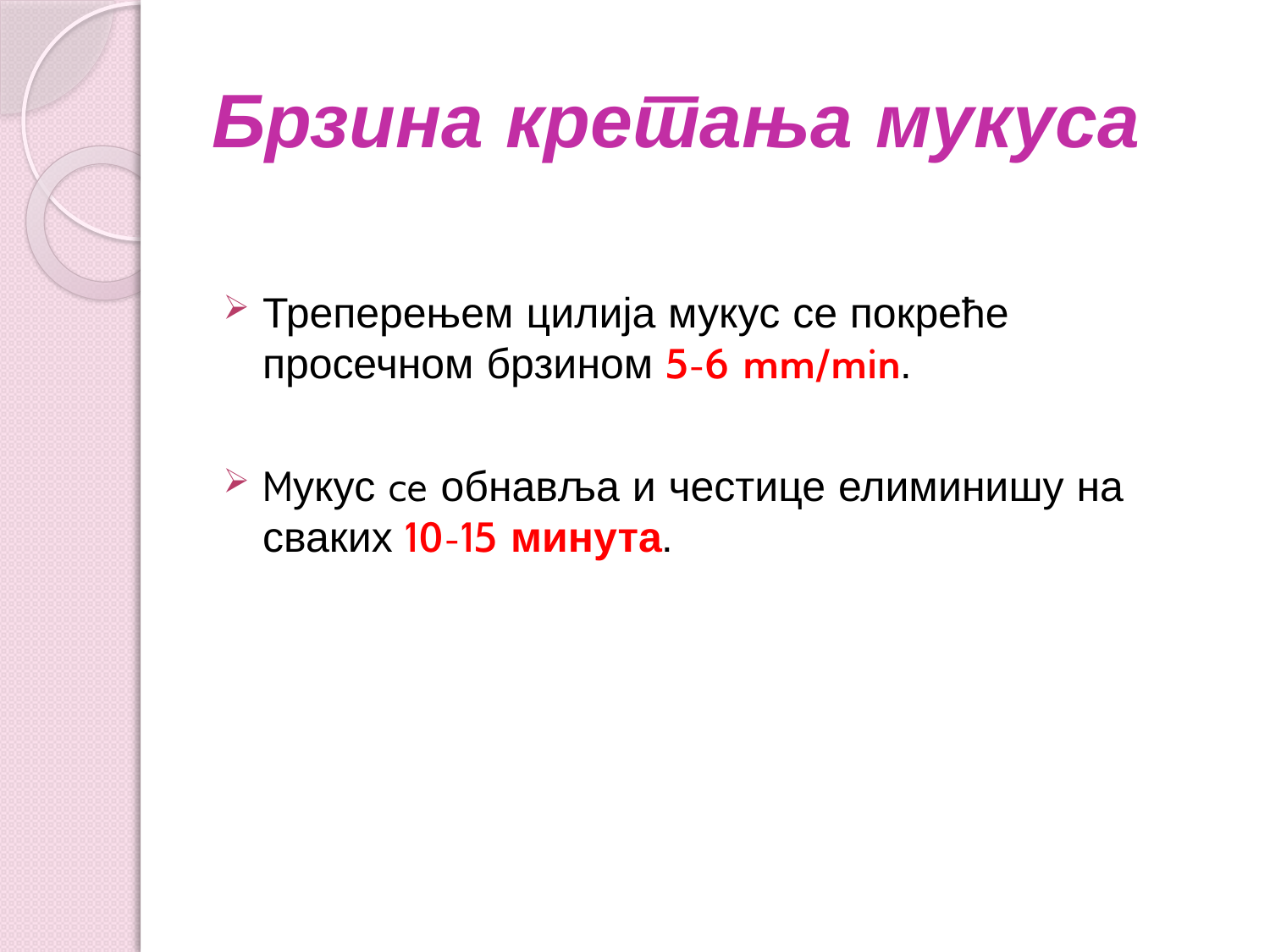

# Брзина кретања мукуса

Треперењем цилија мукус се покреће просечном брзином 5-6 mm/min.

Mукус ce обнавља и честице елиминишу на сваких 10-15 минута.